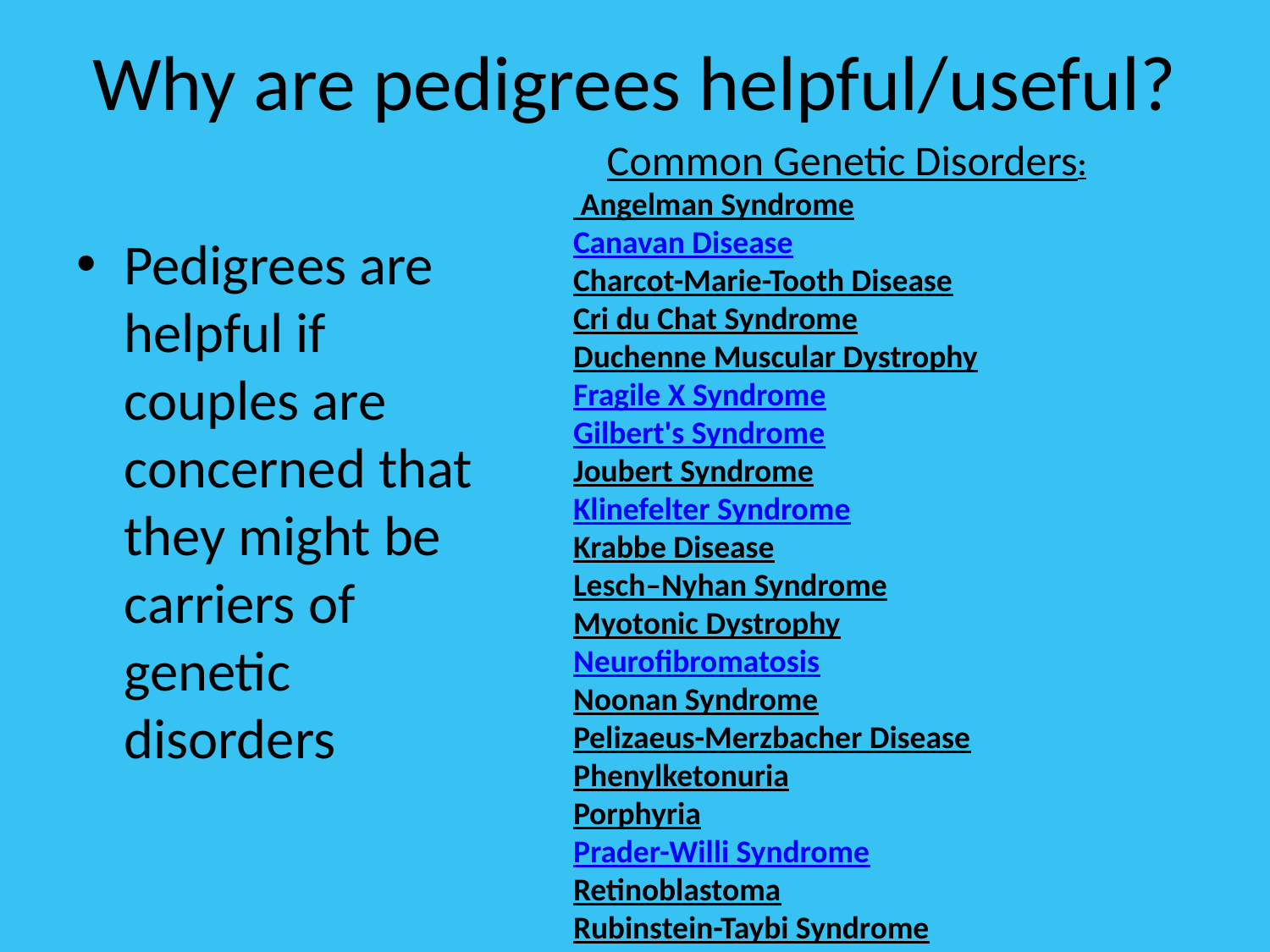

# Why are pedigrees helpful/useful?
Common Genetic Disorders:
 Angelman Syndrome
Canavan Disease
Charcot-Marie-Tooth Disease
Cri du Chat Syndrome
Duchenne Muscular Dystrophy
Fragile X Syndrome
Gilbert's Syndrome
Joubert Syndrome
Klinefelter Syndrome
Krabbe Disease
Lesch–Nyhan Syndrome
Myotonic Dystrophy
Neurofibromatosis
Noonan Syndrome
Pelizaeus-Merzbacher Disease
Phenylketonuria
Porphyria
Prader-Willi Syndrome
Retinoblastoma
Rubinstein-Taybi Syndrome
Spina bifidia
Smith-Magenis Syndrome
Stickler Syndrome
Turner Syndrome
Variegate Porphyria
Von Hippel-Lindau Syndrome
Wilson's Disease
Wolf-Hirschhorn Syndrome
XXXX Syndrome
YY Syndrome

Pedigrees are helpful if couples are concerned that they might be carriers of genetic disorders